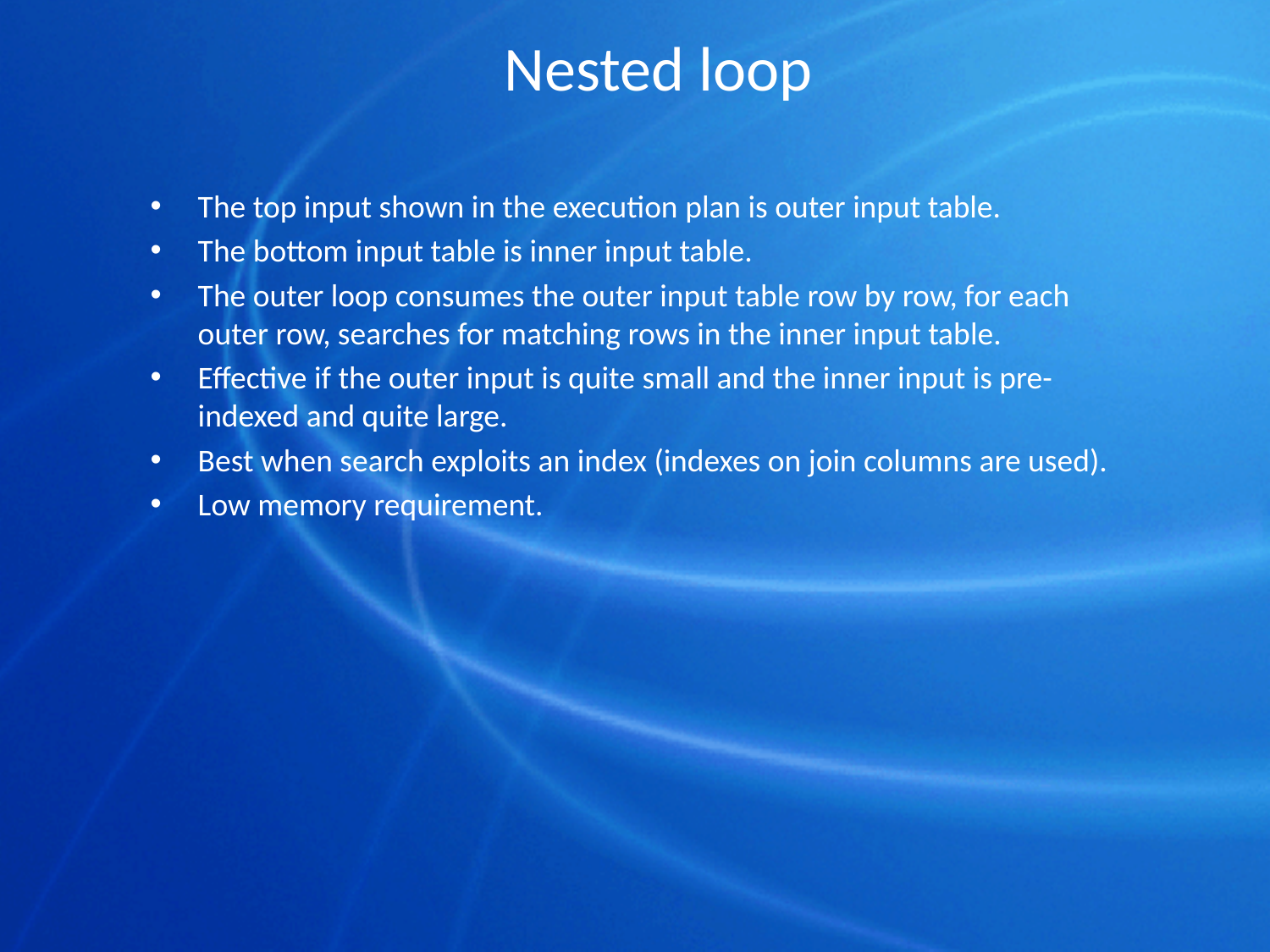

# Nested loop
The top input shown in the execution plan is outer input table.
The bottom input table is inner input table.
The outer loop consumes the outer input table row by row, for each outer row, searches for matching rows in the inner input table.
Effective if the outer input is quite small and the inner input is pre-indexed and quite large.
Best when search exploits an index (indexes on join columns are used).
Low memory requirement.